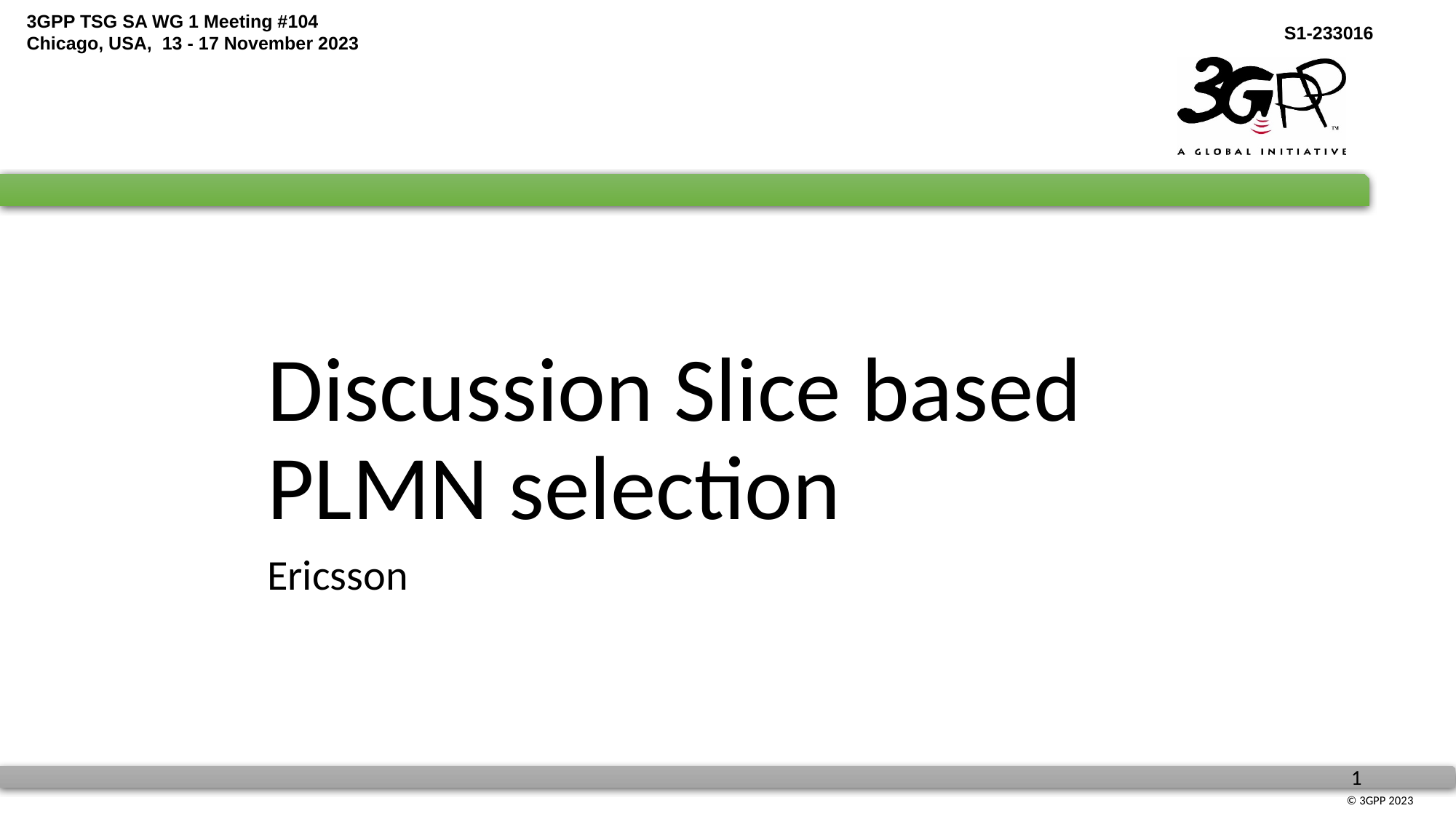

# Discussion Slice based PLMN selection
Ericsson